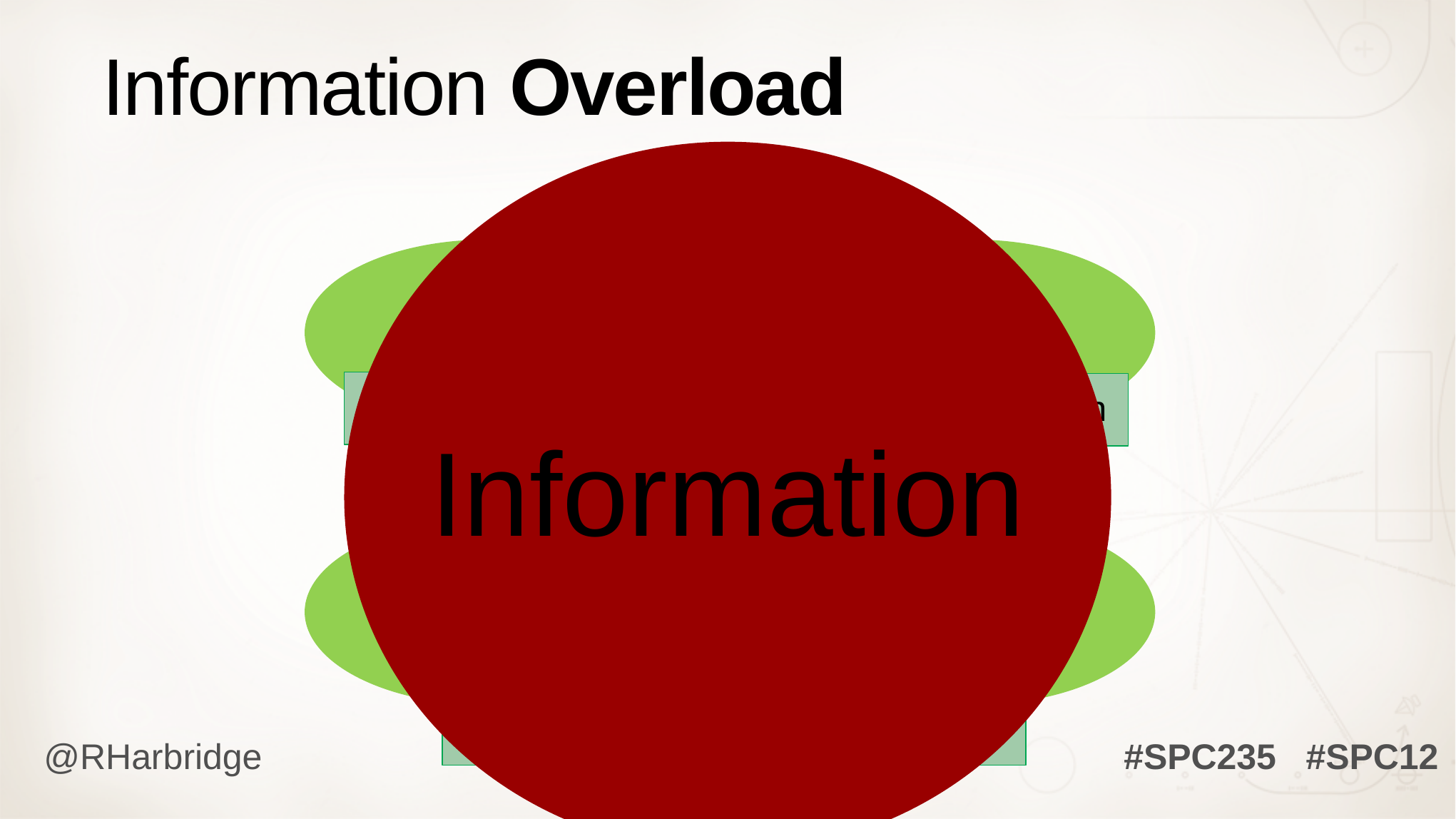

Information Overload

Information
Search

Information

Information

Information
Process
Collaboration
Information
Control
Management